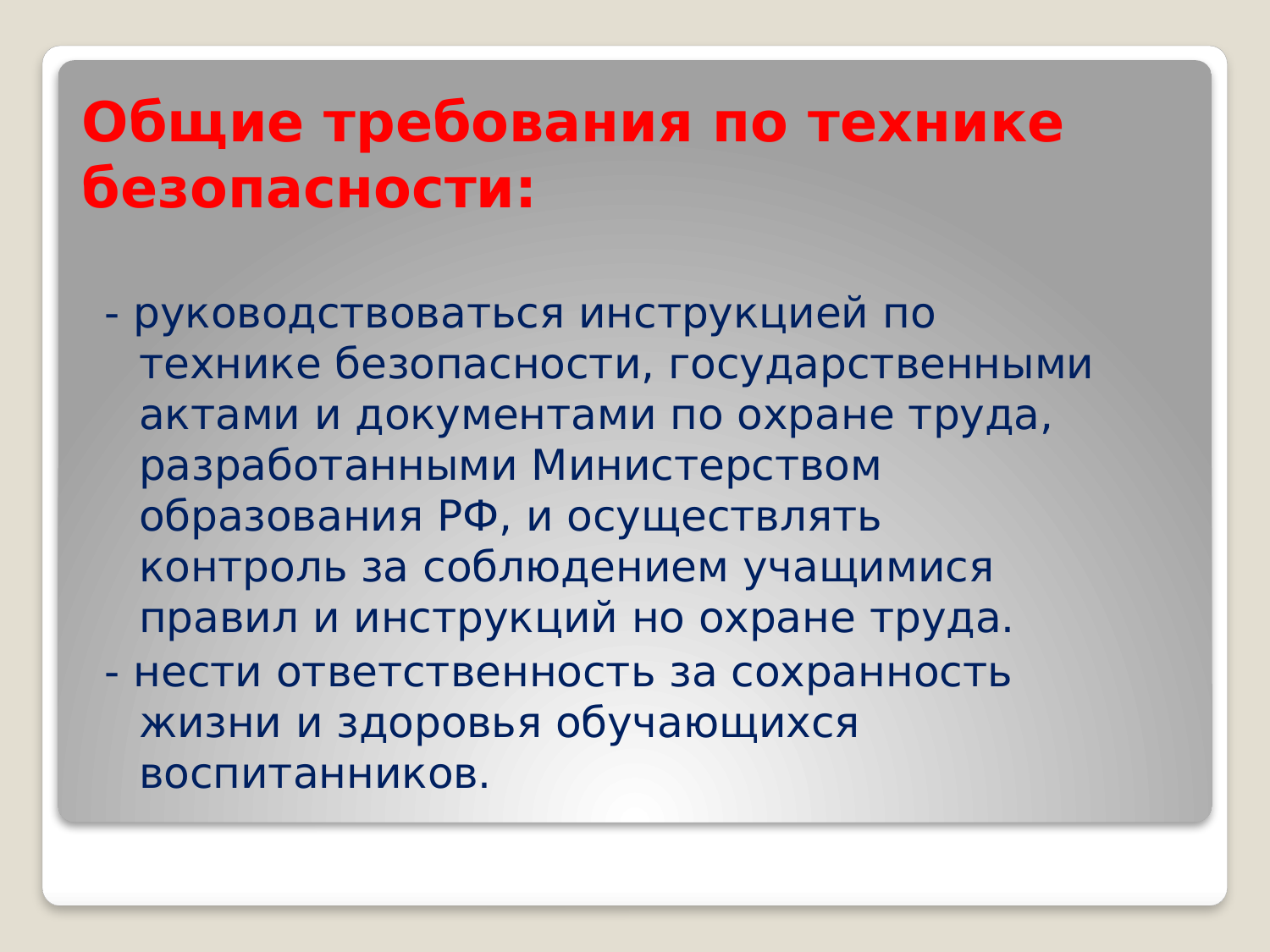

# Общие требования по технике безопасности:

- руководствоваться инструкцией по технике безопасности, государственными актами и документами по охране труда, разработанными Министерством образования РФ, и осуществлять контроль за соблюдением учащимися правил и инструкций но охране труда.
- нести ответственность за сохранность жизни и здоровья обучающихся воспитанников.